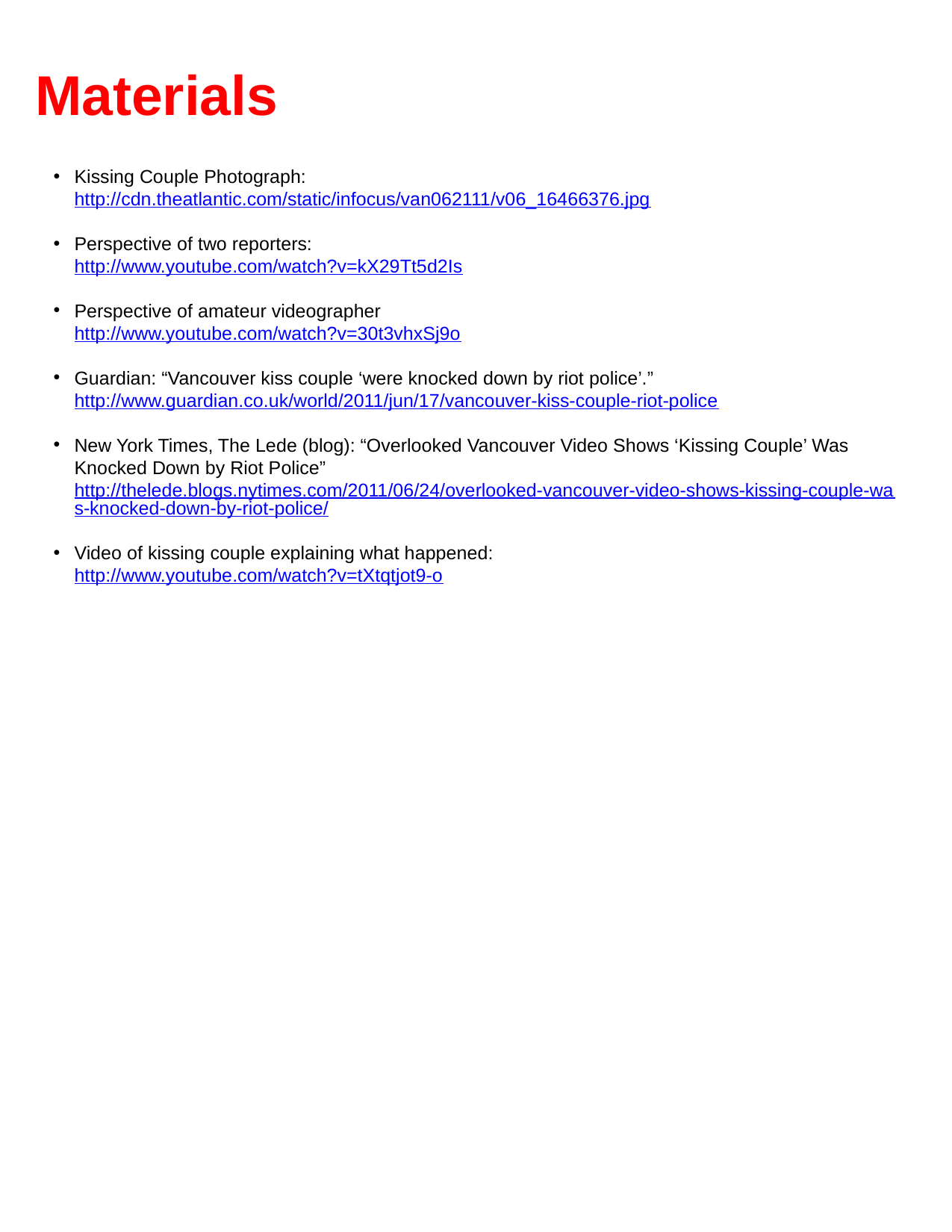

Materials
Kissing Couple Photograph:
http://cdn.theatlantic.com/static/infocus/van062111/v06_16466376.jpg

Perspective of two reporters:
http://www.youtube.com/watch?v=kX29Tt5d2Is
Perspective of amateur videographer
http://www.youtube.com/watch?v=30t3vhxSj9o
Guardian: “Vancouver kiss couple ‘were knocked down by riot police’.”
http://www.guardian.co.uk/world/2011/jun/17/vancouver-kiss-couple-riot-police
New York Times, The Lede (blog): “Overlooked Vancouver Video Shows ‘Kissing Couple’ Was Knocked Down by Riot Police”
http://thelede.blogs.nytimes.com/2011/06/24/overlooked-vancouver-video-shows-kissing-couple-was-knocked-down-by-riot-police/

Video of kissing couple explaining what happened:
http://www.youtube.com/watch?v=tXtqtjot9-o